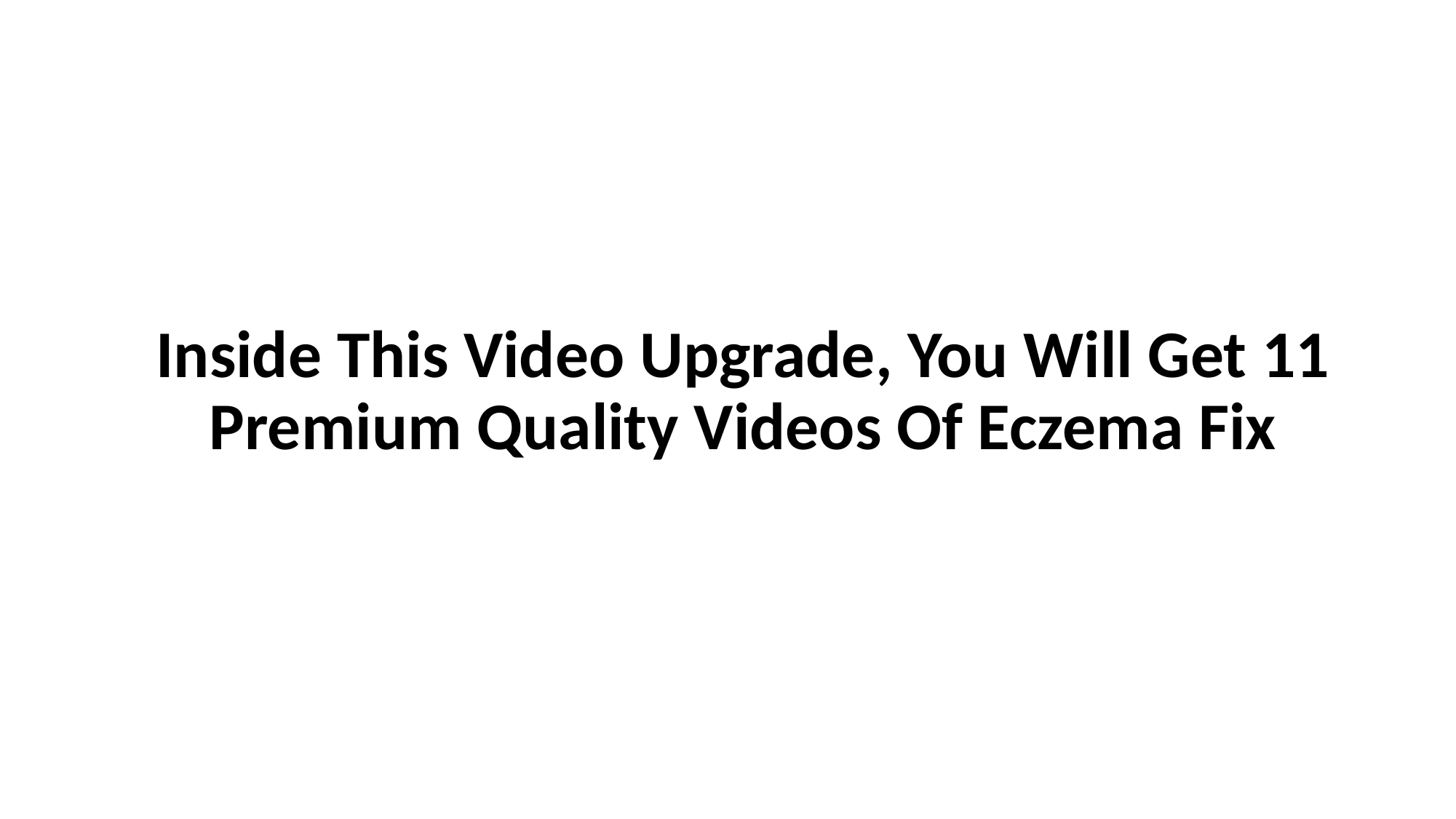

# Inside This Video Upgrade, You Will Get 11 Premium Quality Videos Of Eczema Fix